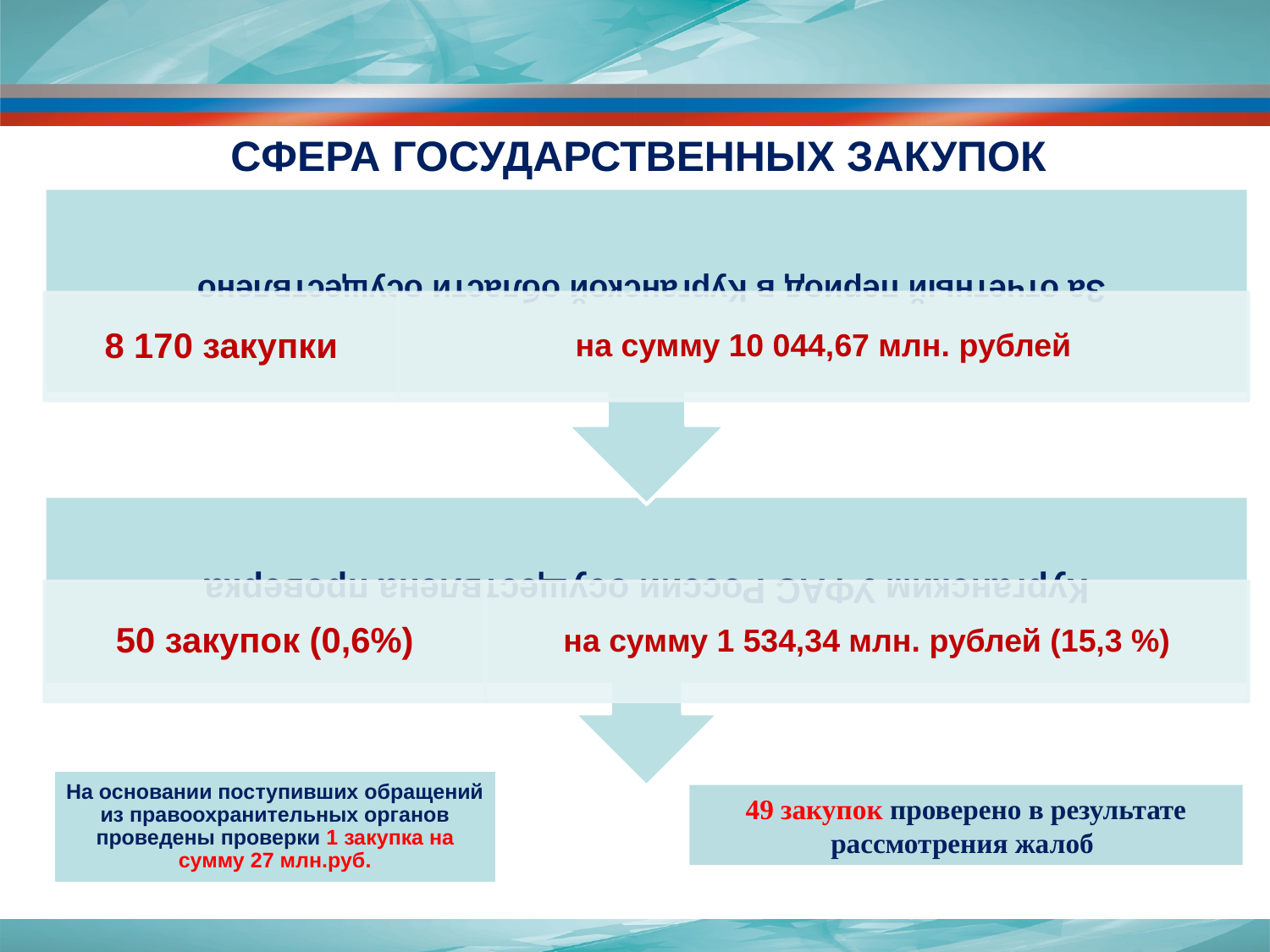

# СФЕРА ГОСУДАРСТВЕННЫХ ЗАКУПОК
На основании поступивших обращений из правоохранительных органов проведены проверки 1 закупка на сумму 27 млн.руб.
Курганским УФАС России осуществлена проверка
50 закупок (0,6%)
на сумму 1 534,34 млн. рублей (15,3 %)
За отчетный период в Курганской области осуществлено
8 170 закупки
на сумму 10 044,67 млн. рублей

49 закупок проверено в результате рассмотрения жалоб